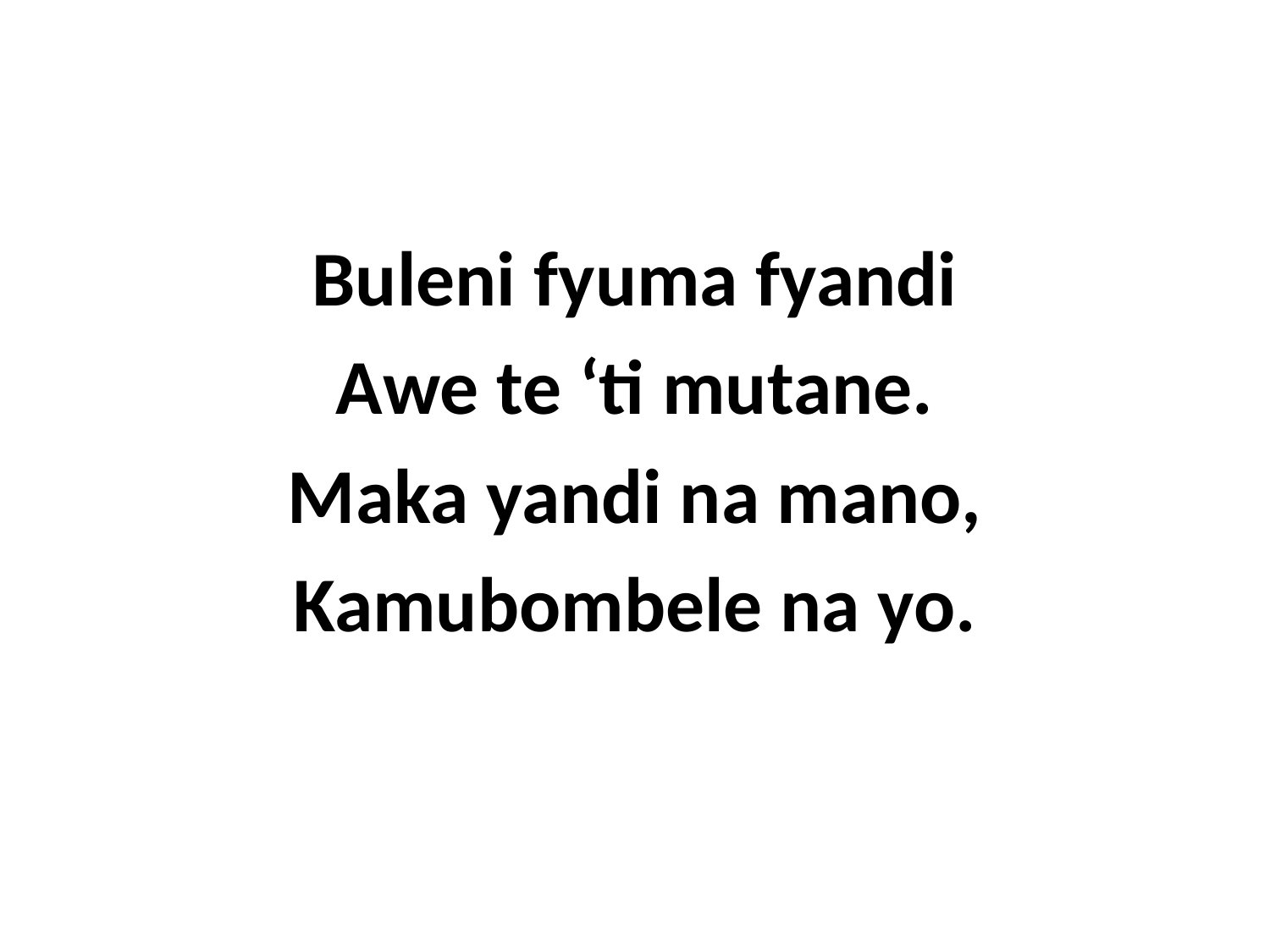

Buleni fyuma fyandi
Awe te ‘ti mutane.
Maka yandi na mano,
Kamubombele na yo.